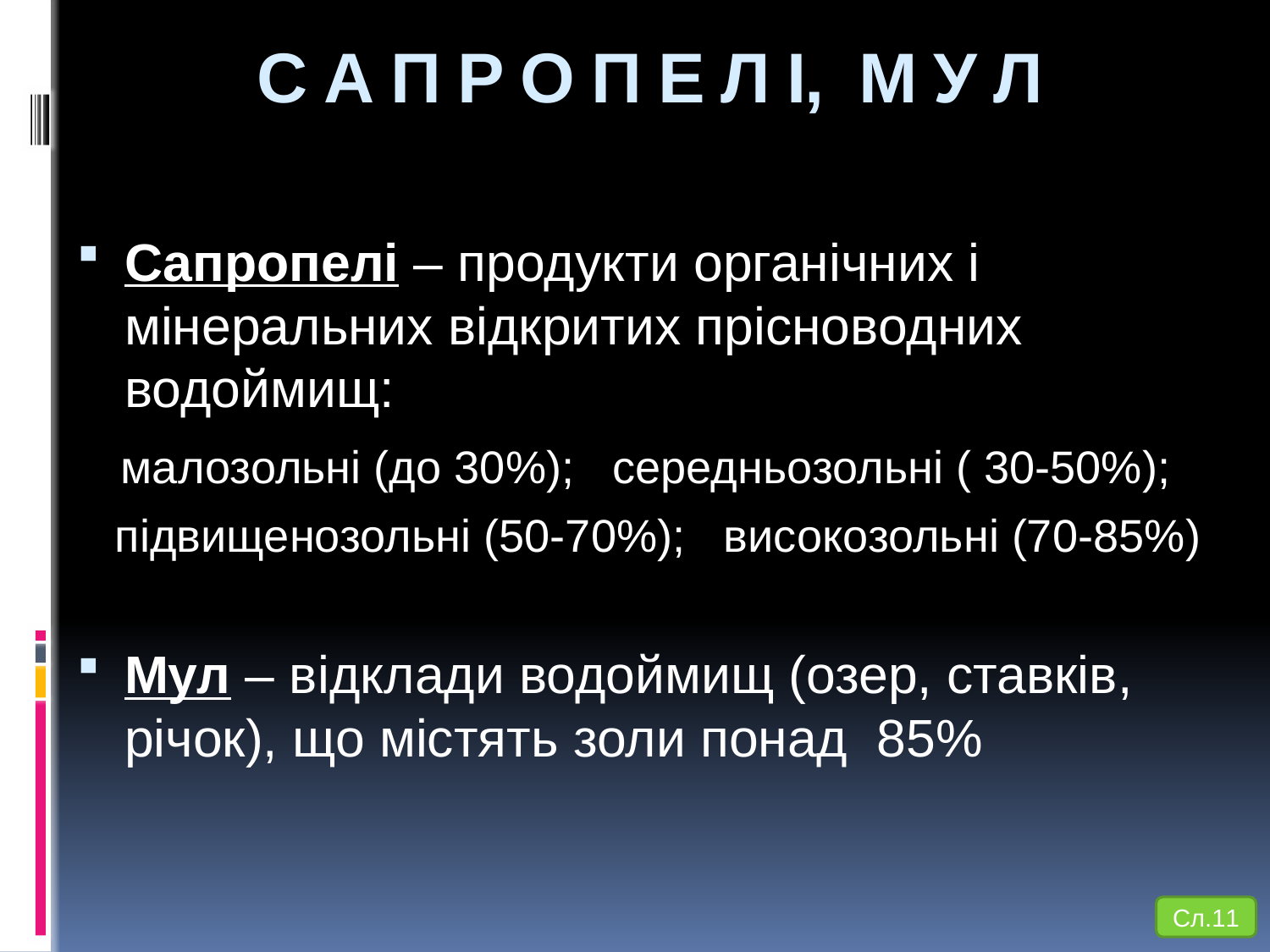

# С А П Р О П Е Л І,  М У Л

Сапропелі – продукти органічних і мінеральних відкритих прісноводних водоймищ:
   малозольні (до 30%);   середньозольні ( 30-50%);
   підвищенозольні (50-70%);   високозольні (70-85%)

Мул – відклади водоймищ (озер, ставків, річок), що містять золи понад  85%
Сл.11